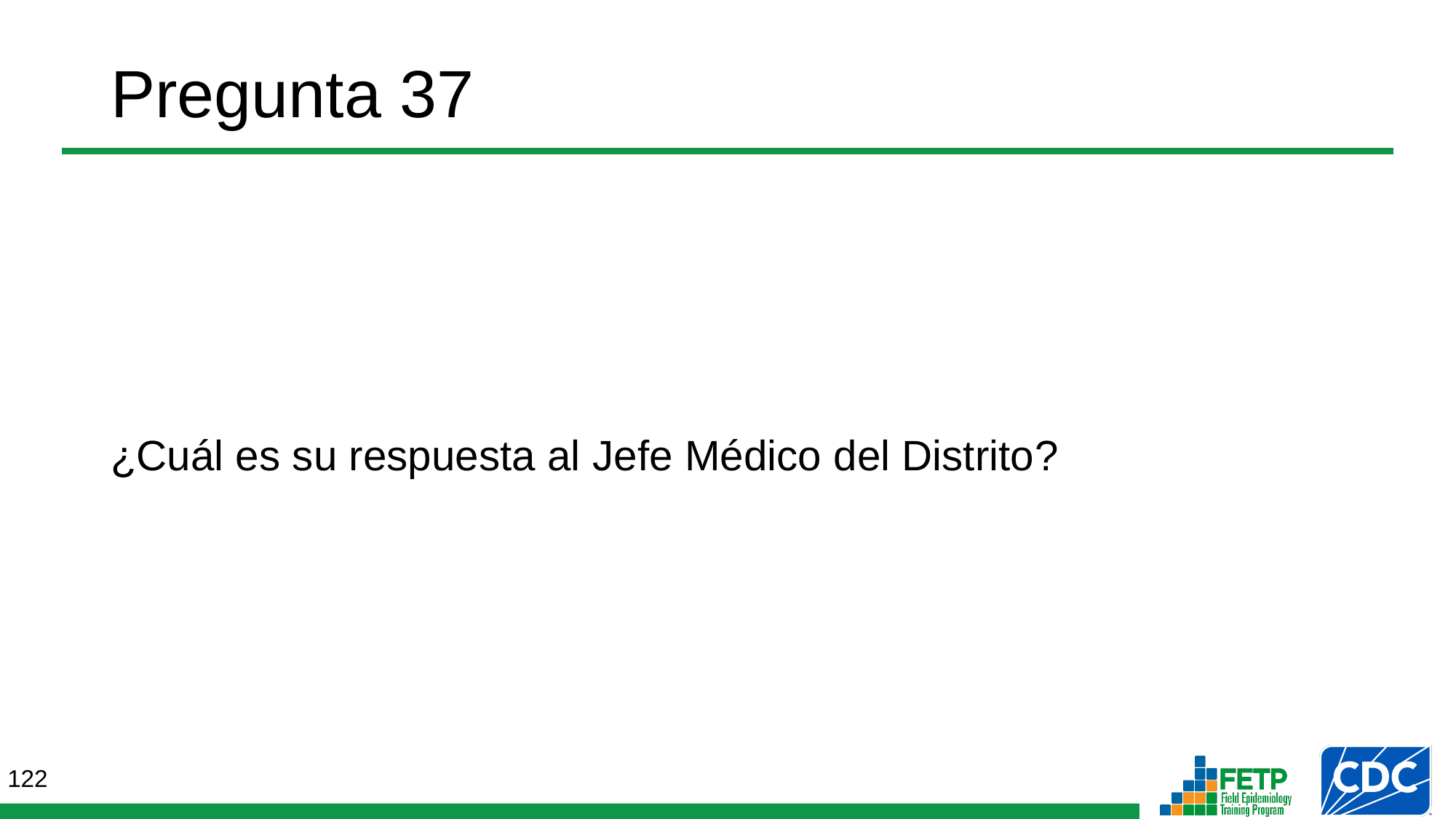

# Pregunta 37
¿Cuál es su respuesta al Jefe Médico del Distrito?